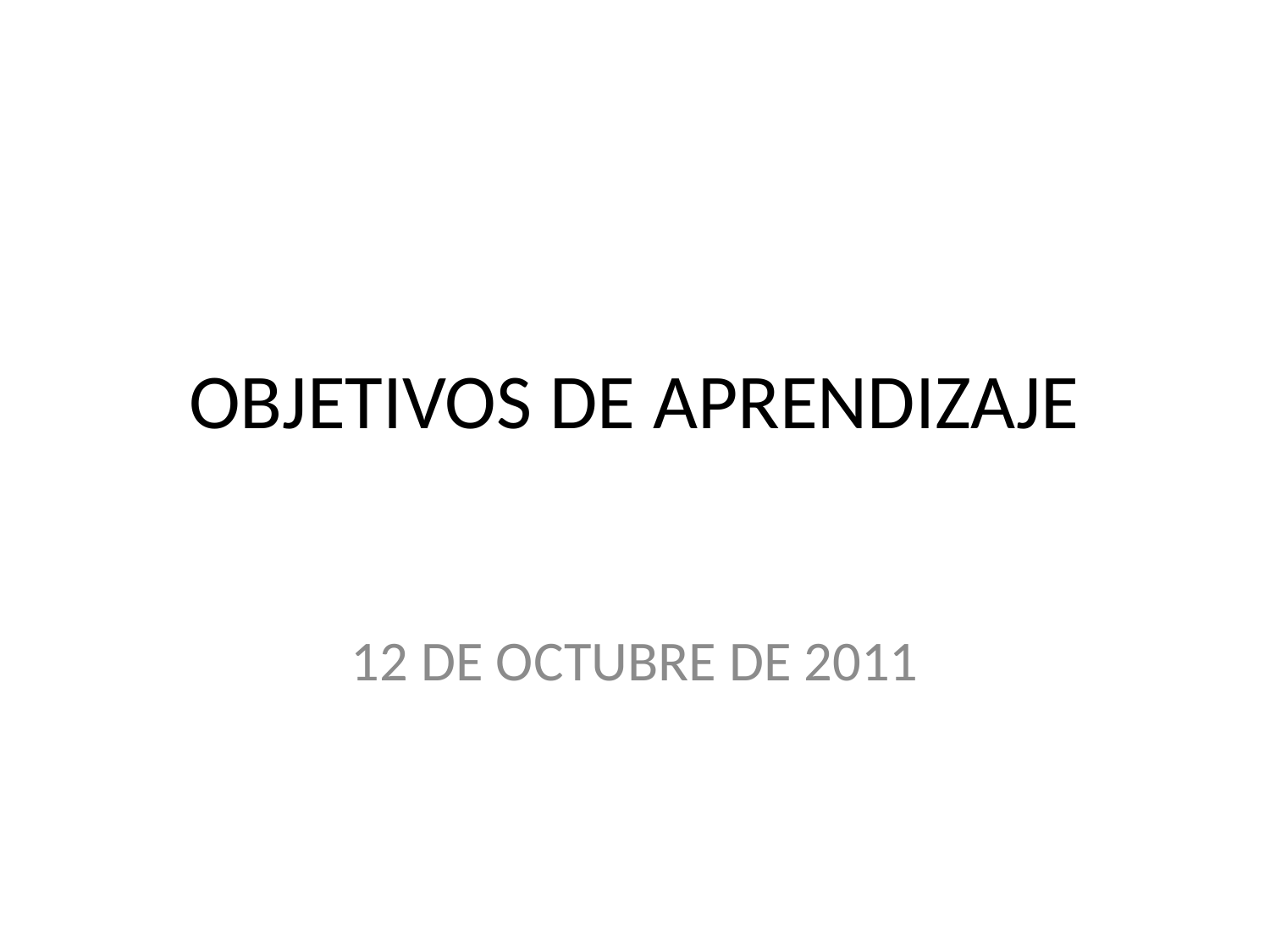

# OBJETIVOS DE APRENDIZAJE

12 DE OCTUBRE DE 2011